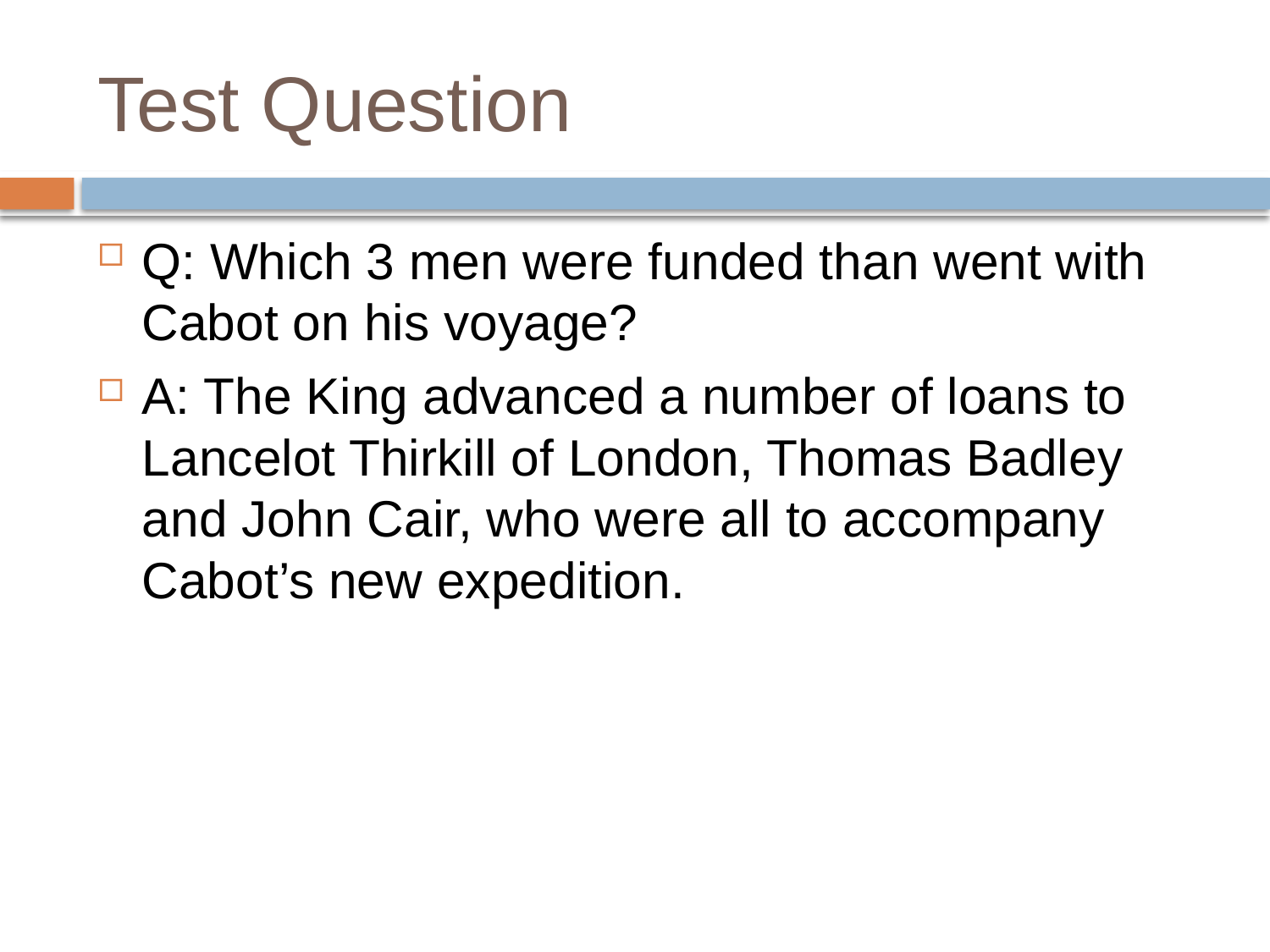

# Test Question
Q: Which 3 men were funded than went with Cabot on his voyage?
A: The King advanced a number of loans to Lancelot Thirkill of London, Thomas Badley and John Cair, who were all to accompany Cabot’s new expedition.